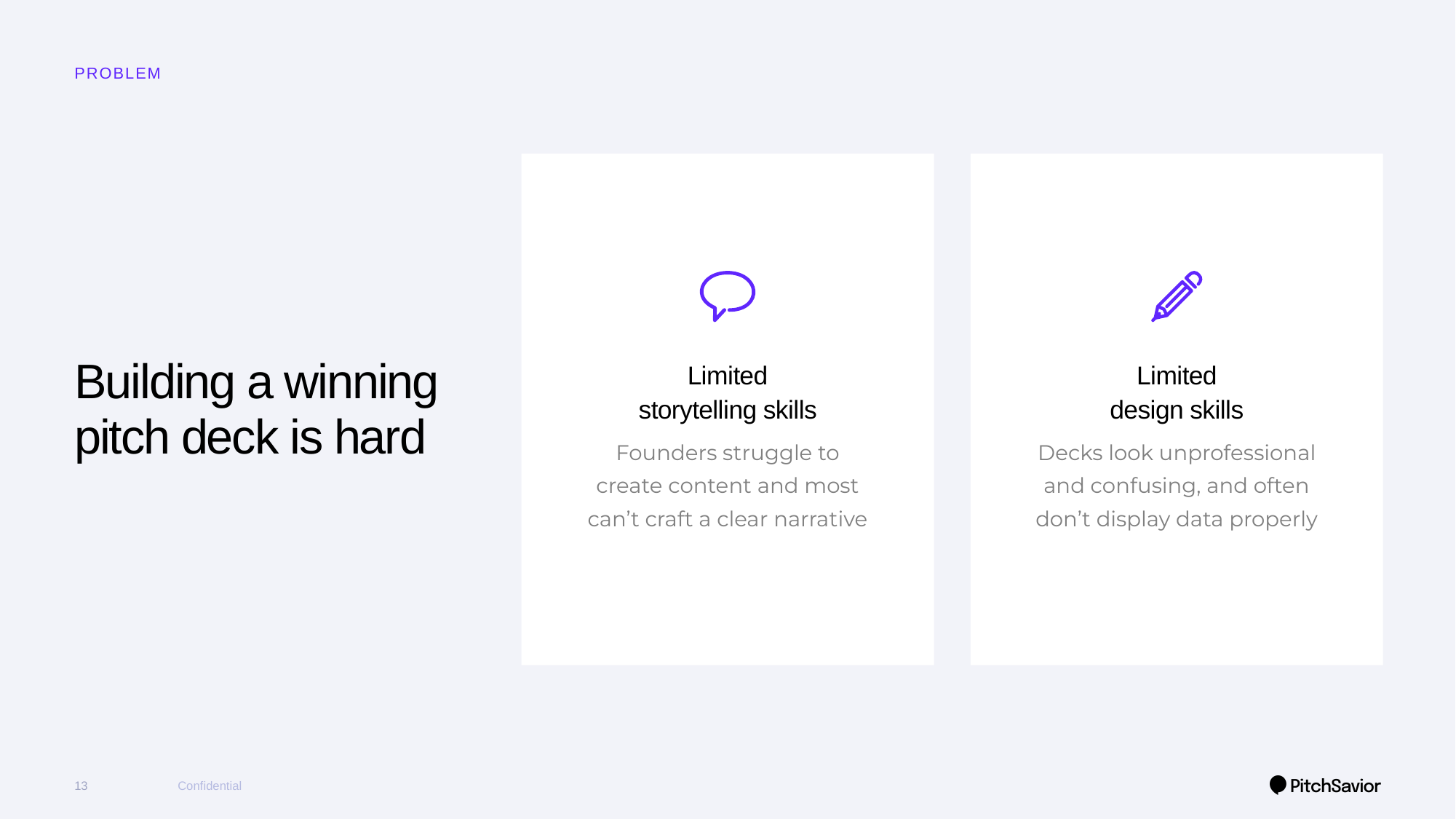

PRoblem
Limited
storytelling skills
Founders struggle to create content and most can’t craft a clear narrative
Limited
design skills
Decks look unprofessional and confusing, and often don’t display data properly

# Building a winning pitch deck is hard
13